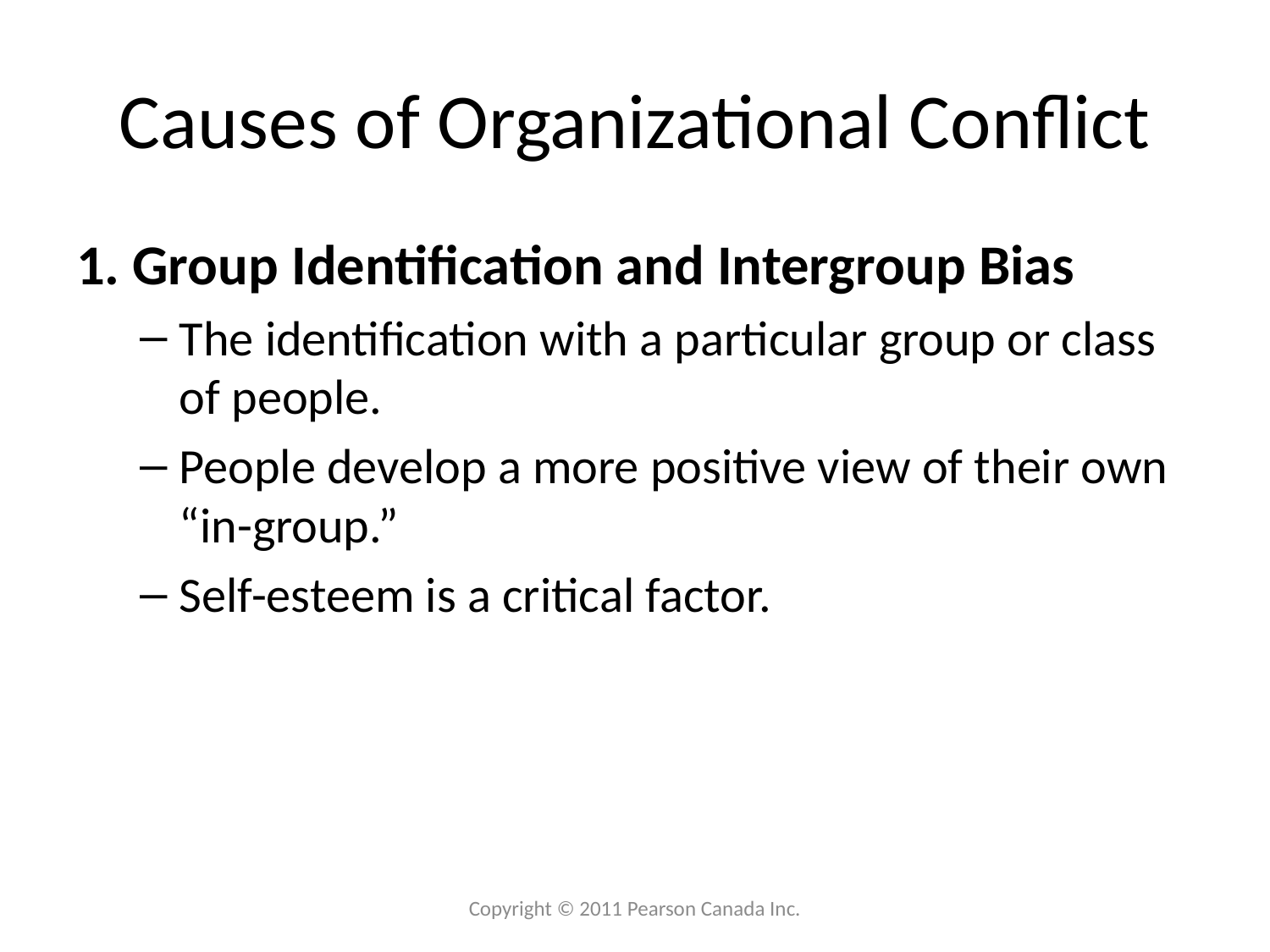

# Causes of Organizational Conflict
1. Group Identification and Intergroup Bias
The identification with a particular group or class of people.
People develop a more positive view of their own “in-group.”
Self-esteem is a critical factor.

Copyright © 2011 Pearson Canada Inc.